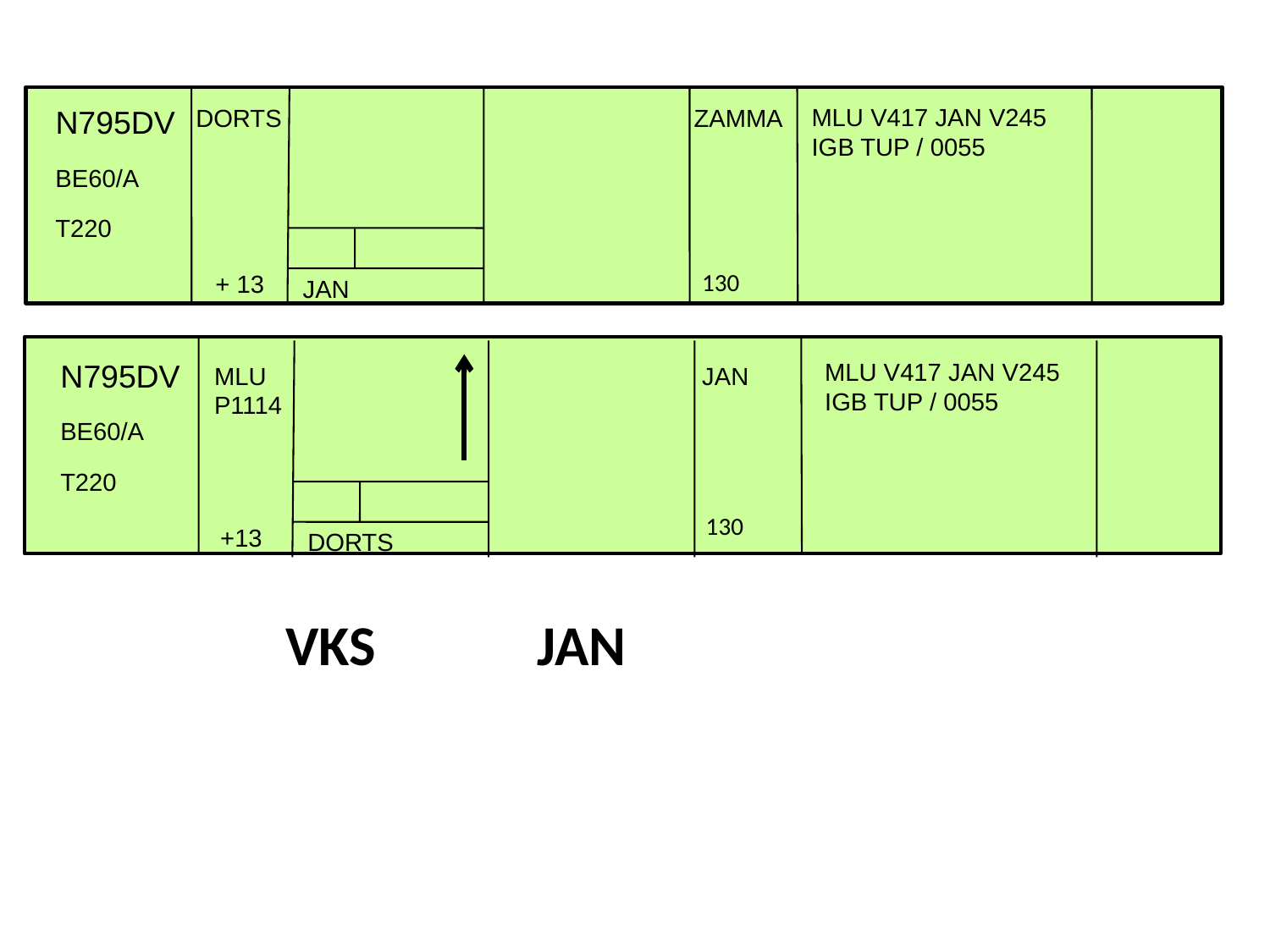

MLU V417 JAN V245 IGB TUP / 0055
N795DV
ZAMMA

DORTS

BE60/A

T220

130
+ 13
JAN

N795DV
MLU V417 JAN V245 IGB TUP / 0055
MLU
P1114

  JAN

BE60/A

T220

130
+13
DORTS

VKS
JAN